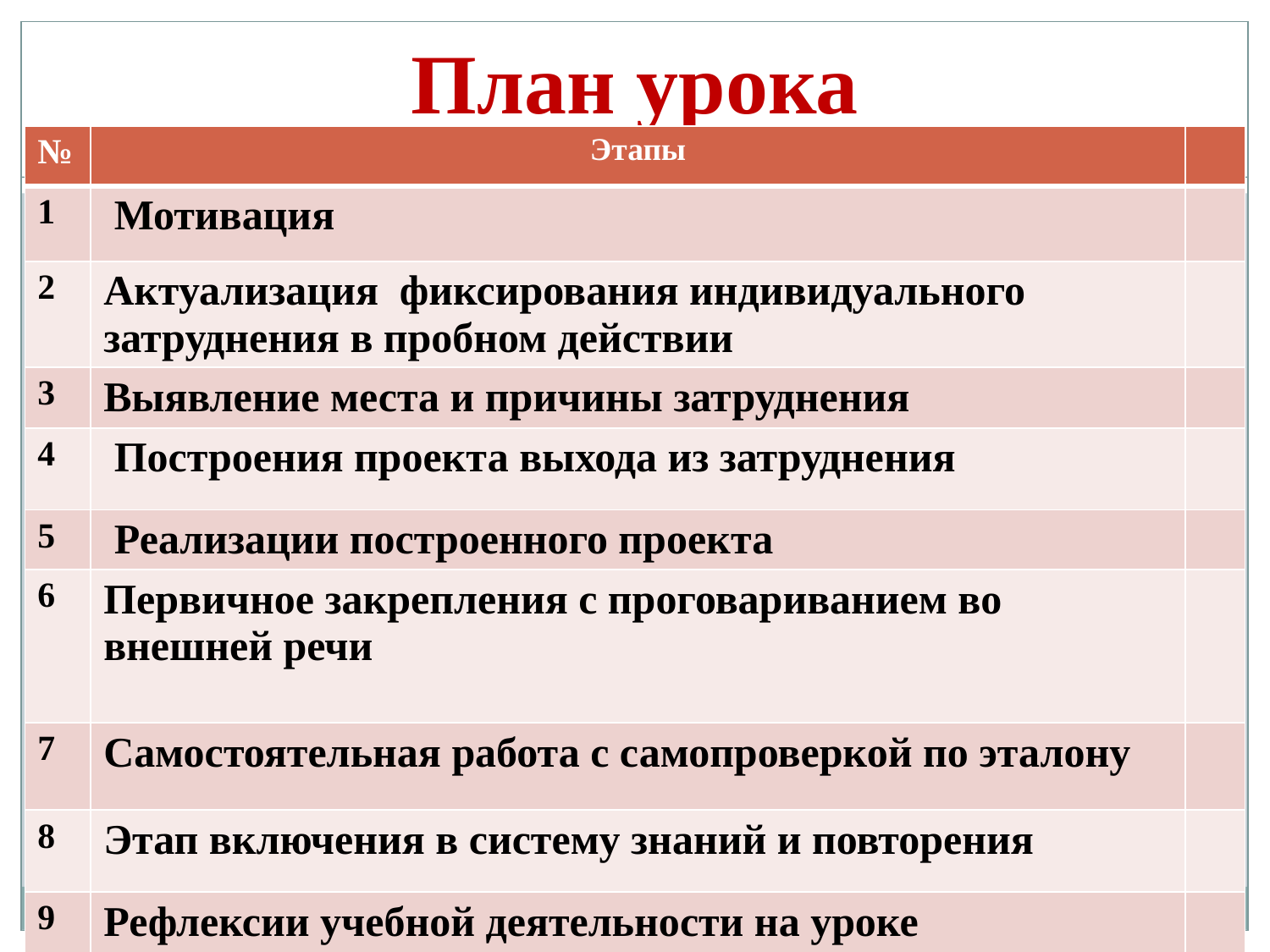

# План урока
| № | Этапы |  |
| --- | --- | --- |
| 1 | Мотивация |  |
| 2 | Актуализация фиксирования индивидуального затруднения в пробном действии |  |
| 3 | Выявление места и причины затруднения |  |
| 4 | Построения проекта выхода из затруднения |  |
| 5 | Реализации построенного проекта |  |
| 6 | Первичное закрепления с проговариванием во внешней речи |  |
| 7 | Самостоятельная работа с самопроверкой по эталону |  |
| 8 | Этап включения в систему знаний и повторения |  |
| 9 | Рефлексии учебной деятельности на уроке |  |